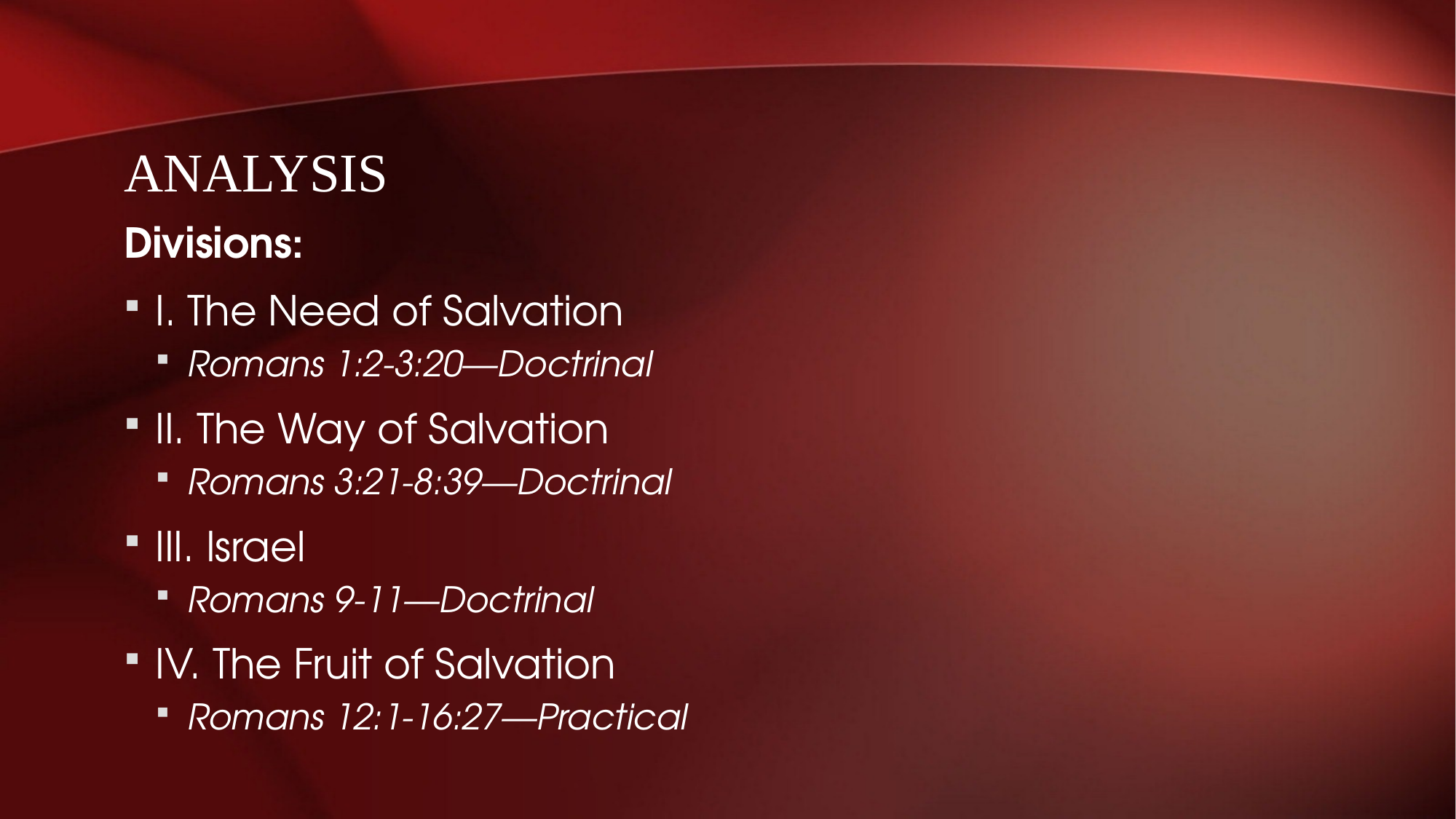

# Analysis
Divisions:
I. The Need of Salvation
Romans 1:2-3:20—Doctrinal
II. The Way of Salvation
Romans 3:21-8:39—Doctrinal
III. Israel
Romans 9-11—Doctrinal
IV. The Fruit of Salvation
Romans 12:1-16:27—Practical